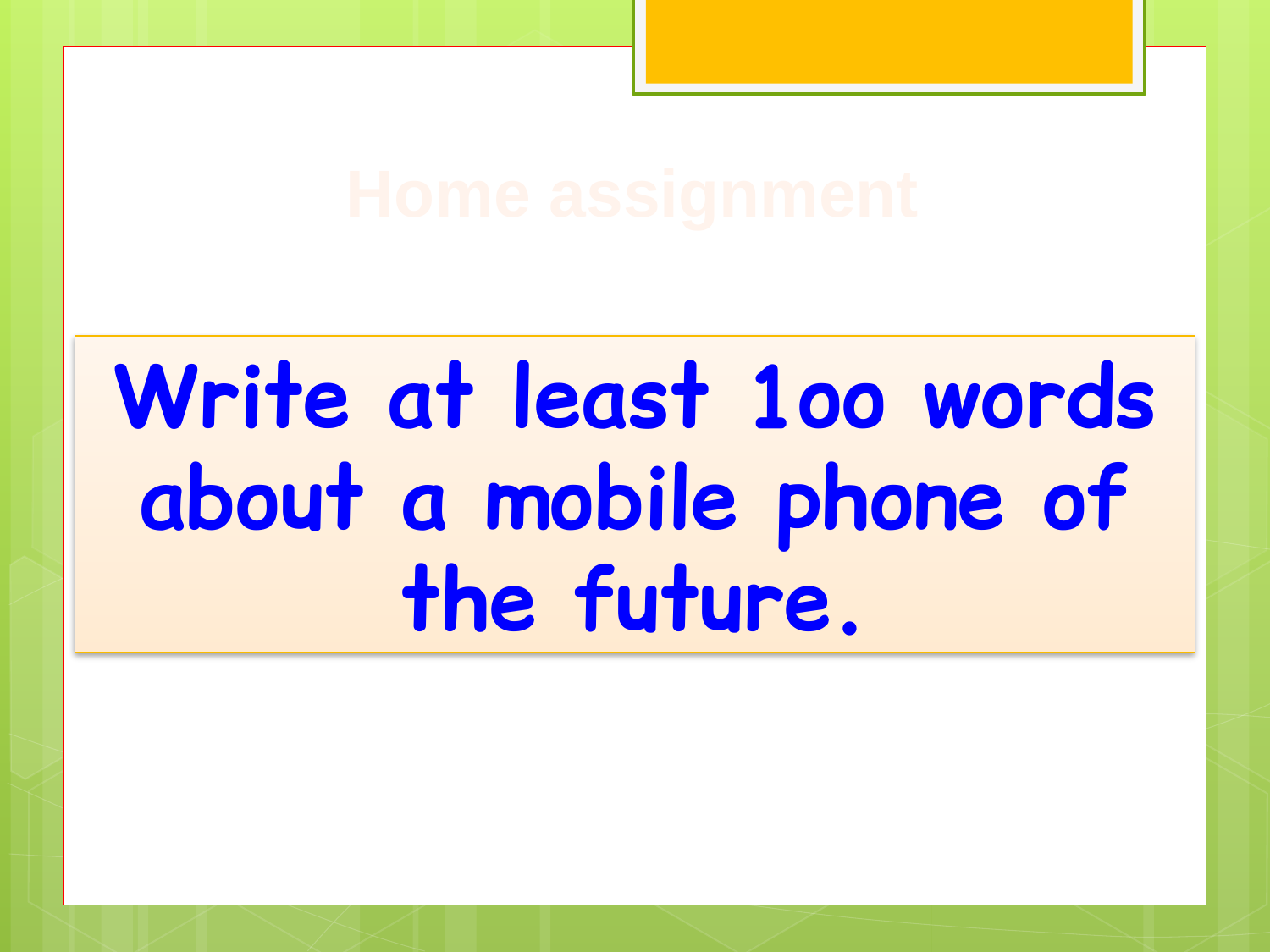

# Home assignment
Write at least 1oo words about a mobile phone of the future.